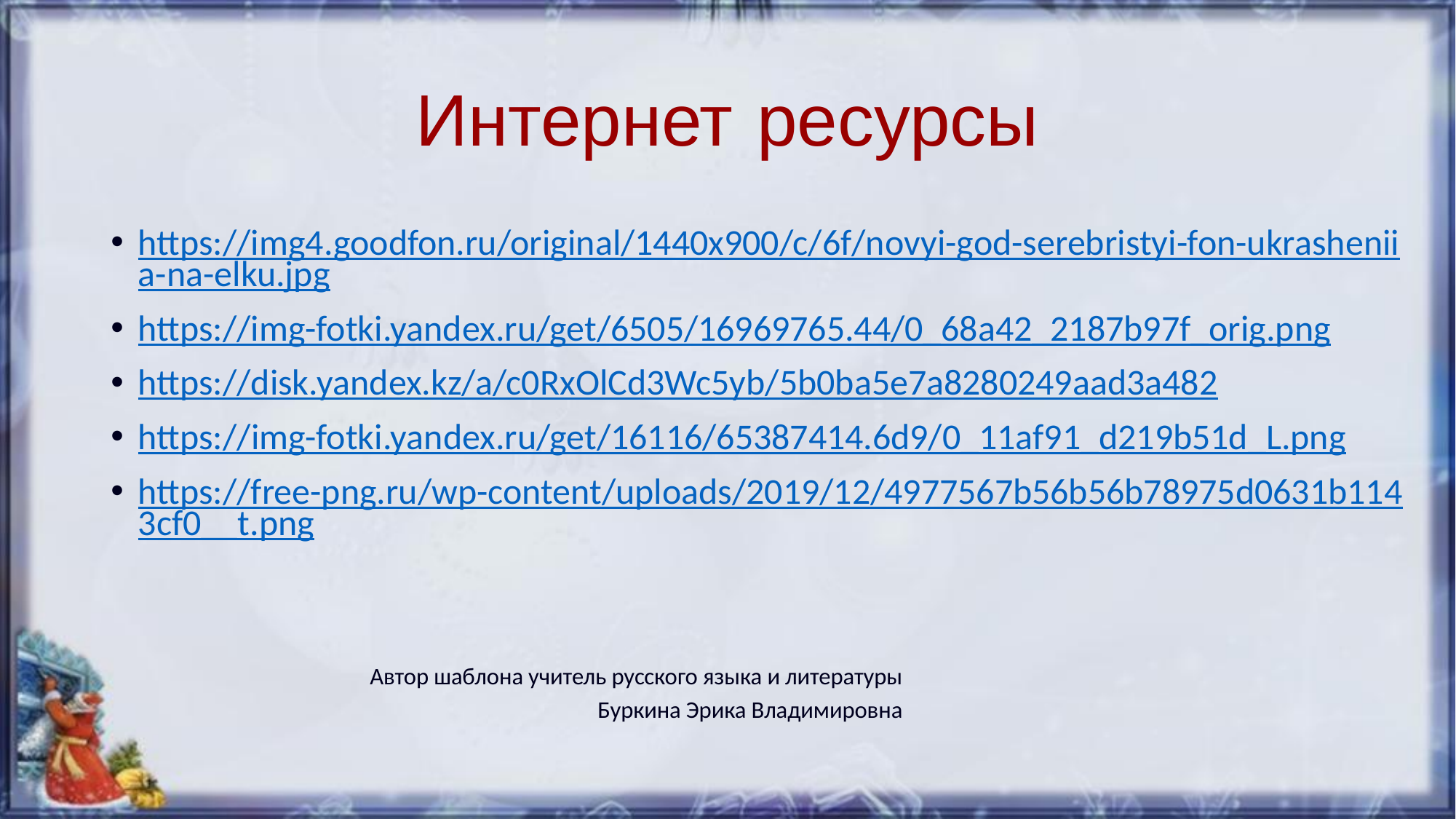

# Интернет ресурсы
https://img4.goodfon.ru/original/1440x900/c/6f/novyi-god-serebristyi-fon-ukrasheniia-na-elku.jpg
https://img-fotki.yandex.ru/get/6505/16969765.44/0_68a42_2187b97f_orig.png
https://disk.yandex.kz/a/c0RxOlCd3Wc5yb/5b0ba5e7a8280249aad3a482
https://img-fotki.yandex.ru/get/16116/65387414.6d9/0_11af91_d219b51d_L.png
https://free-png.ru/wp-content/uploads/2019/12/4977567b56b56b78975d0631b1143cf0__t.png

Автор шаблона учитель русского языка и литературы
Буркина Эрика Владимировна